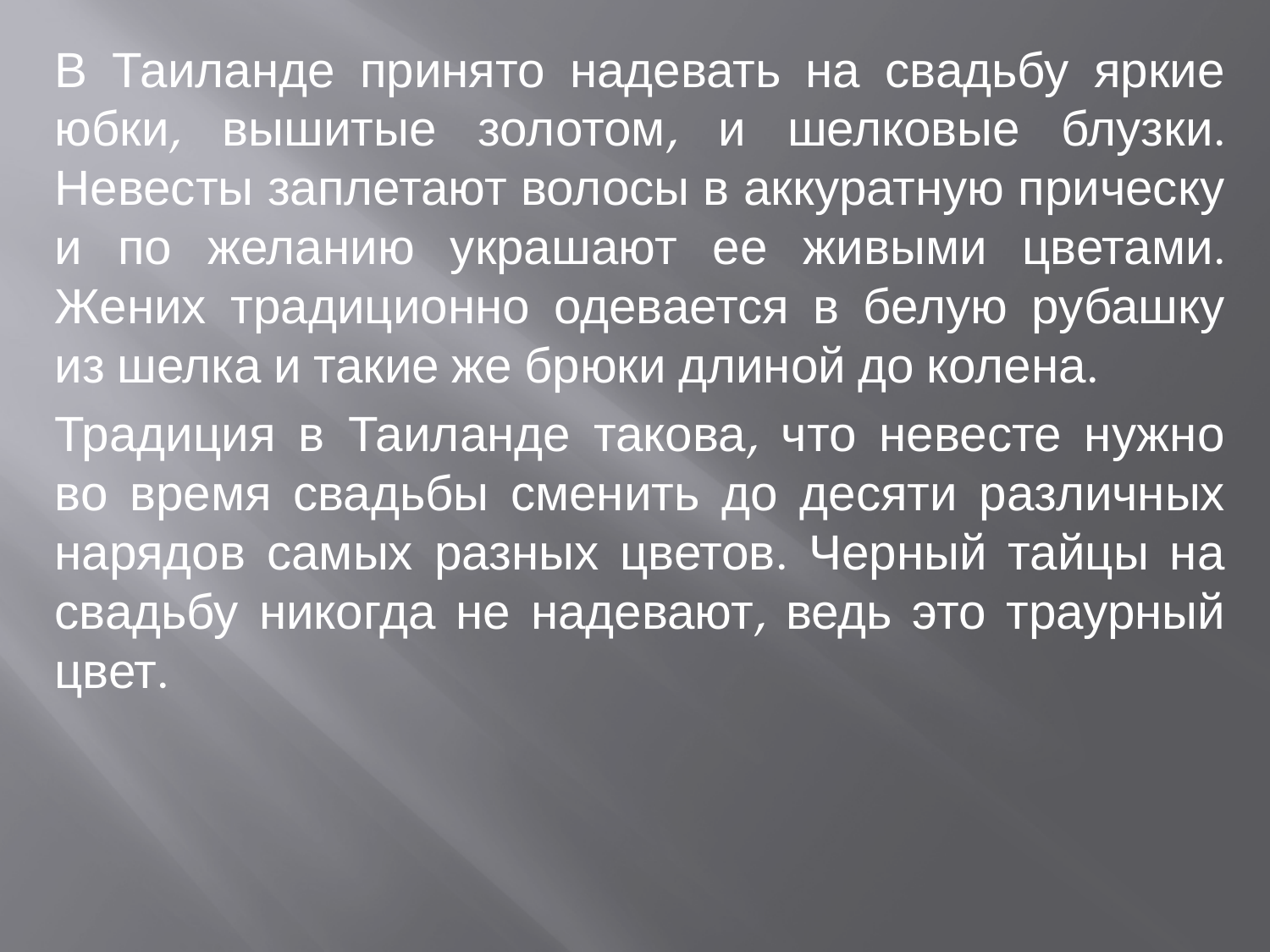

В Таиланде принято надевать на свадьбу яркие юбки, вышитые золотом, и шелковые блузки. Невесты заплетают волосы в аккуратную прическу и по желанию украшают ее живыми цветами. Жених традиционно одевается в белую рубашку из шелка и такие же брюки длиной до колена.
Традиция в Таиланде такова, что невесте нужно во время свадьбы сменить до десяти различных нарядов самых разных цветов. Черный тайцы на свадьбу никогда не надевают, ведь это траурный цвет.